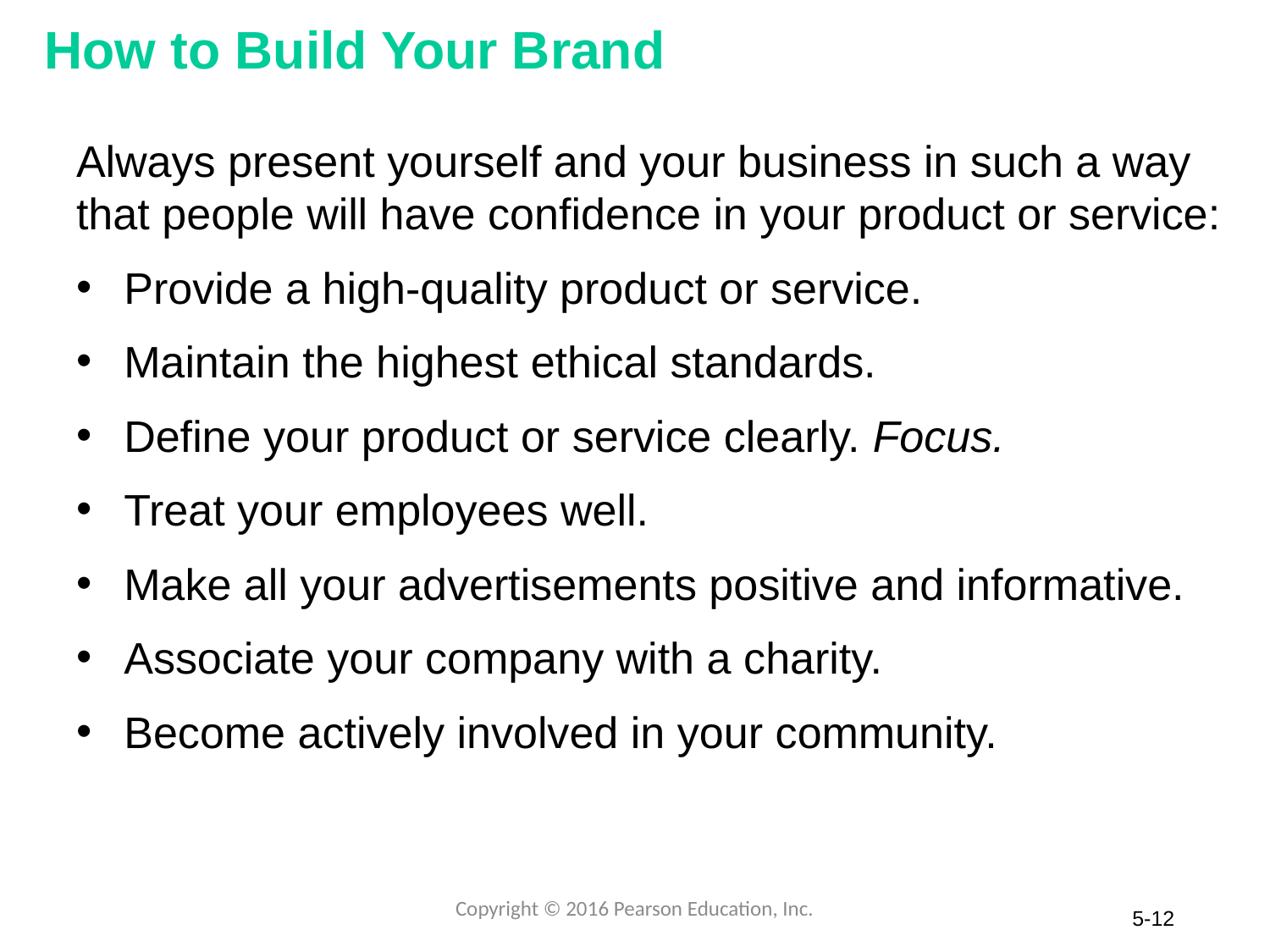

# How to Build Your Brand
Always present yourself and your business in such a way that people will have confidence in your product or service:

Provide a high-quality product or service.

Maintain the highest ethical standards.

Define your product or service clearly. Focus.

Treat your employees well.

Make all your advertisements positive and informative.

Associate your company with a charity.

Become actively involved in your community.
Copyright © 2016 Pearson Education, Inc.